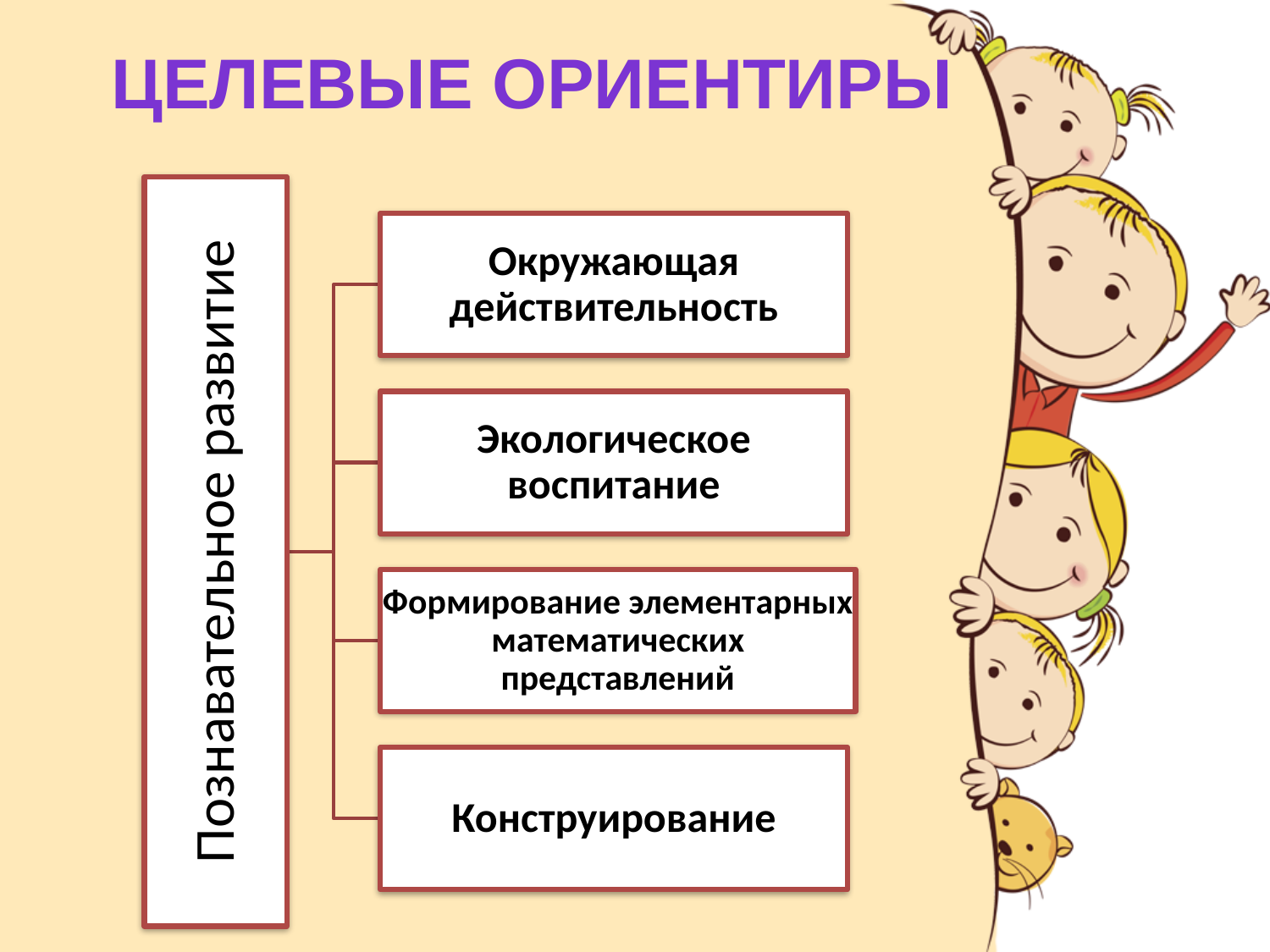

Целевые ориентиры

Познавательное развитие
Окружающая действительность
Экологическое воспитание
Формирование элементарных математических представлений
Конструирование